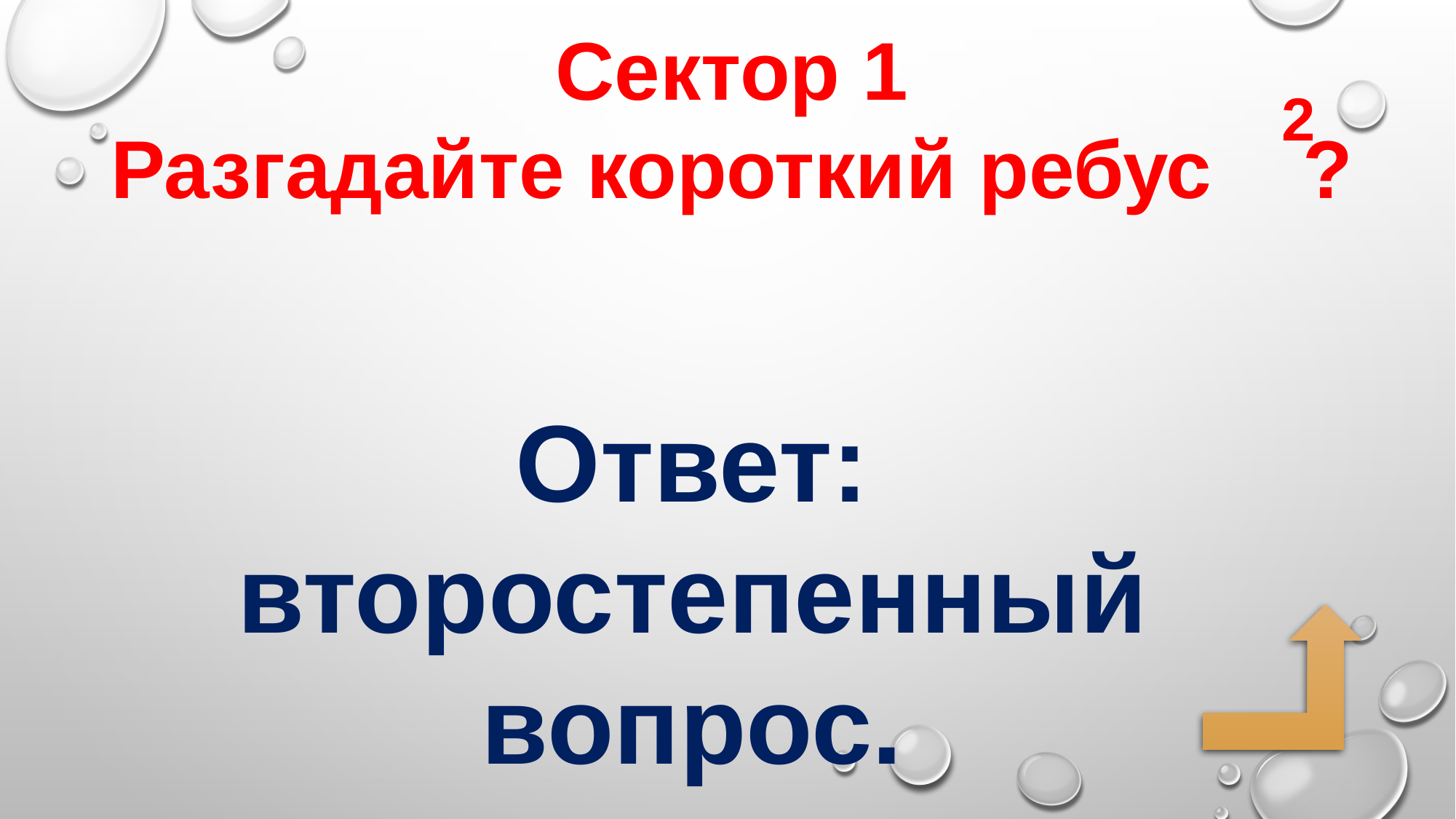

Сектор 1
Разгадайте короткий ребус    ?
2
Ответ: второстепенный вопрос.